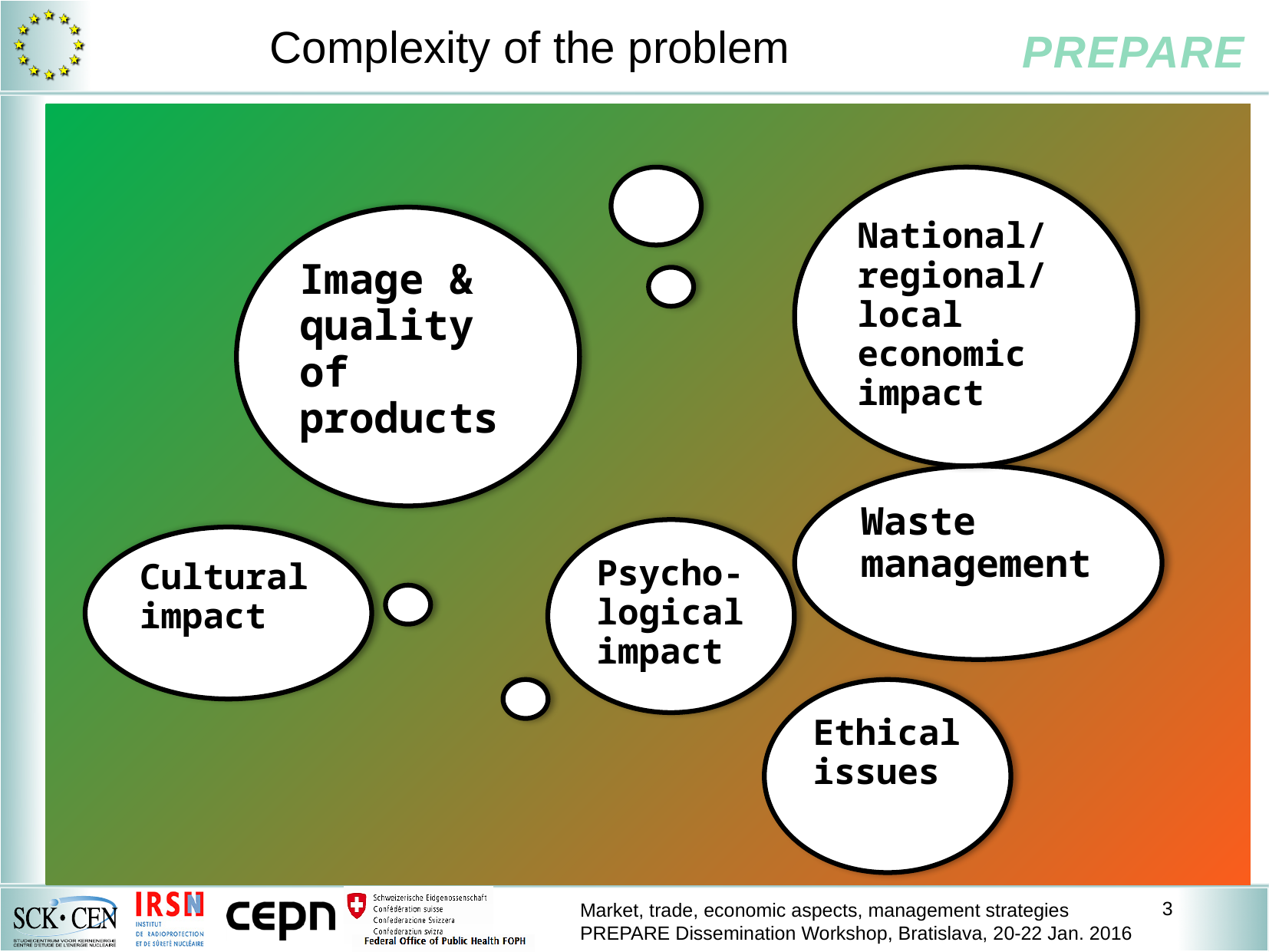

# Complexity of the problem

National/
regional/ local economic impact
Image & quality of products

Waste management
Psycho-logical impact
Cultural impact

Ethical issues